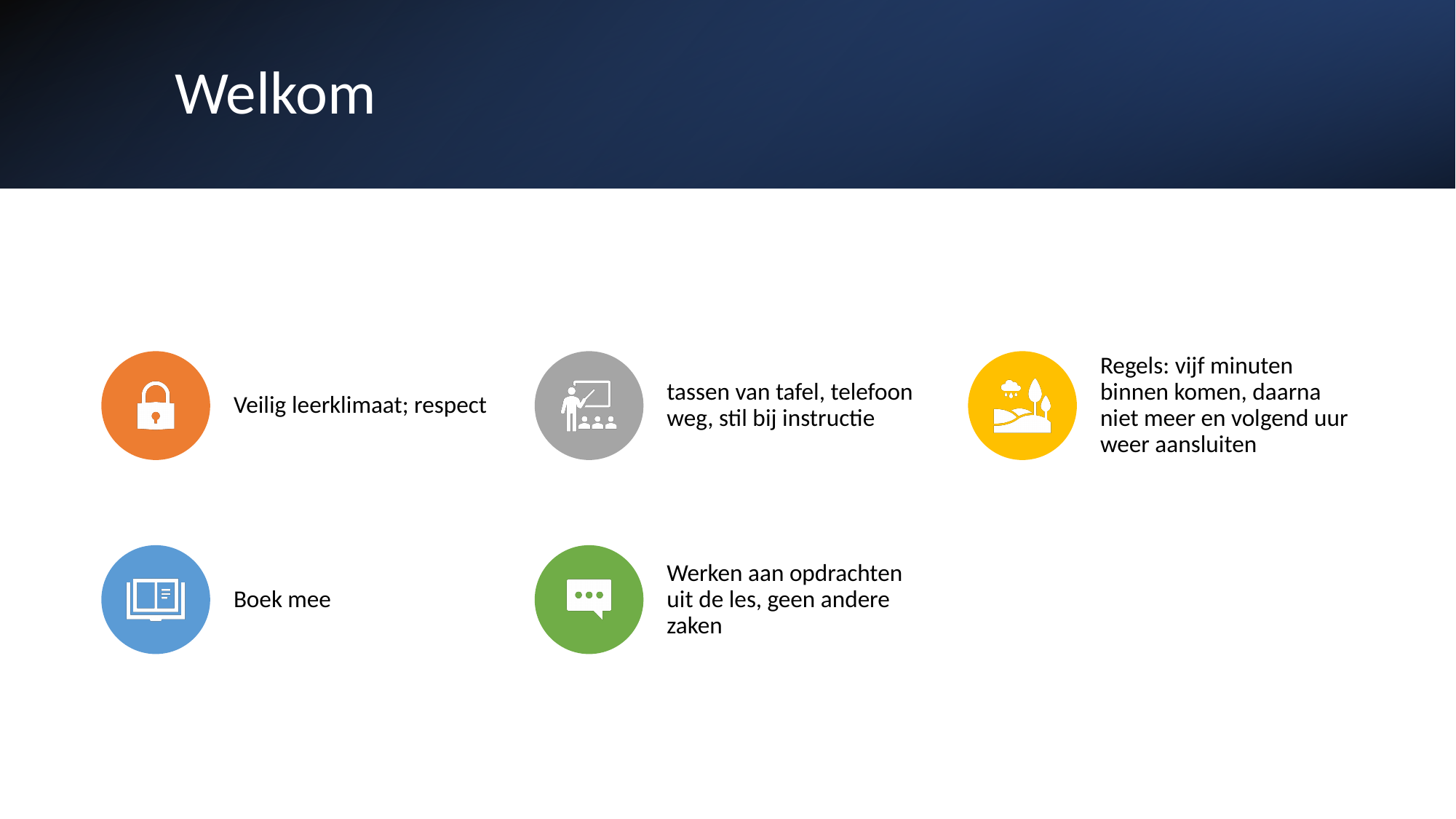

# Welkom
Veilig leerklimaat; respect
tassen van tafel, telefoon weg, stil bij instructie
Regels: vijf minuten binnen komen, daarna niet meer en volgend uur weer aansluiten
Boek mee
Werken aan opdrachten uit de les, geen andere zaken